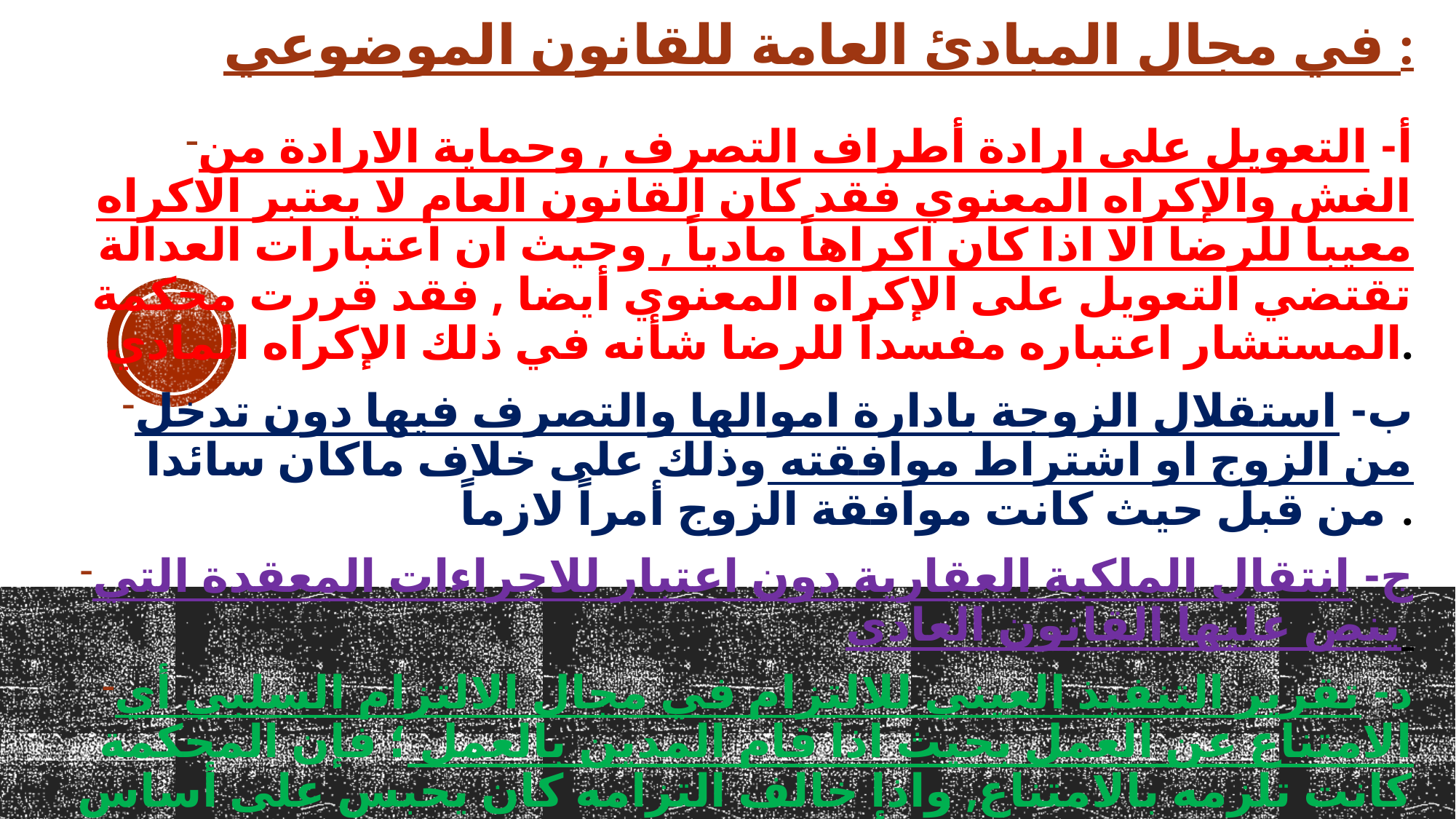

# في مجال المبادئ العامة للقانون الموضوعي :
أ- التعويل على ارادة أطراف التصرف , وحماية الارادة من الغش والإكراه المعنوي فقد كان القانون العام لا يعتبر الاكراه معيبا للرضا الا اذا كان اكراهاً مادياً , وحيث ان اعتبارات العدالة تقتضي التعويل على الإكراه المعنوي أيضا , فقد قررت محكمة المستشار اعتباره مفسداً للرضا شأنه في ذلك الإكراه المادي.
ب- استقلال الزوجة بادارة اموالها والتصرف فيها دون تدخل من الزوج او اشتراط موافقته وذلك على خلاف ماكان سائدا من قبل حيث كانت موافقة الزوج أمراً لازماً .
ج- انتقال الملكية العقارية دون اعتبار للاجراءات المعقدة التي ينص عليها القانون العادي
د- تقرير التنفيذ العيني للالتزام في مجال الالتزام السلبي أي الامتناع عن العمل بحيث اذا قام المدين بالعمل ؛ فإن المحكمة كانت تلزمه بالامتناع, واذا خالف التزامه كان يحبس على أساس انه ارتكب جريرة عصيان أمر الملك ,وهذا لم يكن بمقدور المحاكم العادية فعله , لان اجبار المدين على التنفيذ العيني لم يكن جائزاً وفقا للقانون العادي حتى ولو كان ممكناً وقد يلحق ذلك ظلماً بالدائن في حال رغبته في التنفيذ العيني وعدم رضاه بالتنفيذ بمقابل أو بالتعويض.